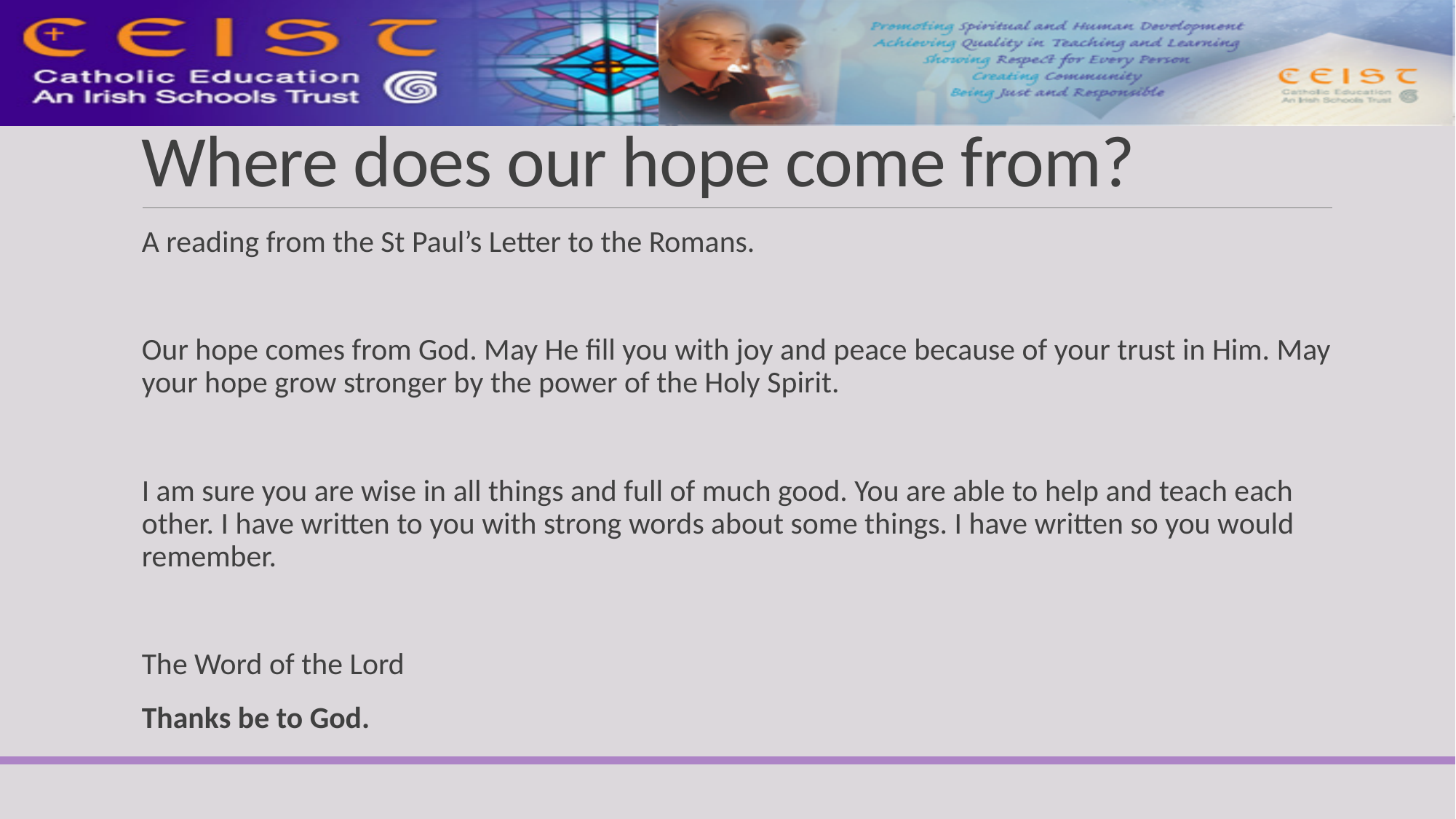

# Where does our hope come from?
A reading from the St Paul’s Letter to the Romans.

Our hope comes from God. May He fill you with joy and peace because of your trust in Him. May your hope grow stronger by the power of the Holy Spirit.

I am sure you are wise in all things and full of much good. You are able to help and teach each other. I have written to you with strong words about some things. I have written so you would remember.

The Word of the Lord
Thanks be to God.